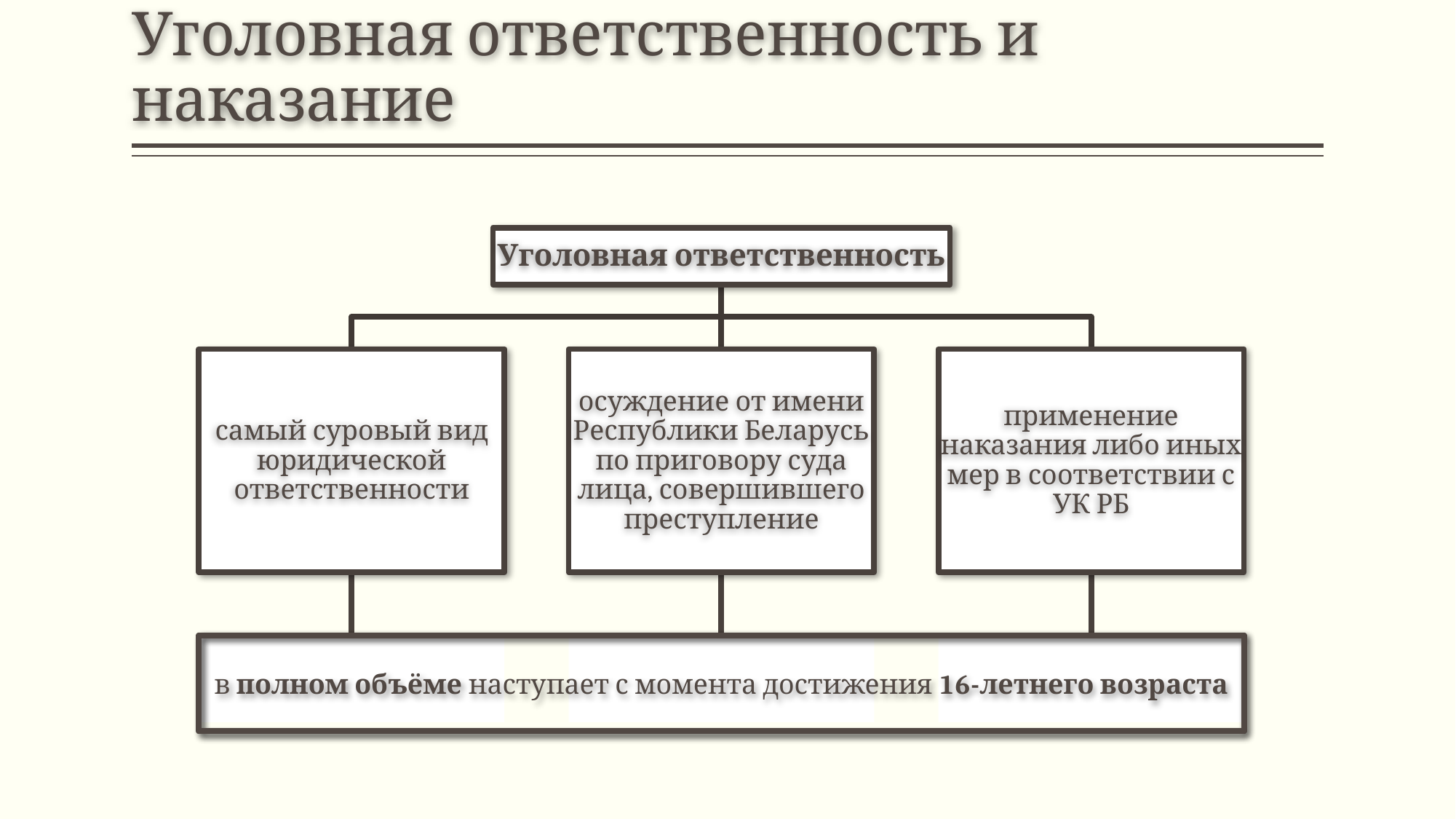

# Уголовная ответственность и наказание

Уголовная ответственность

самый суровый вид юридической ответственности

осуждение от имени Республики Беларусь по приговору суда лица, совершившего преступление

применение наказания либо иных мер в соответствии с УК РБ

в полном объёме наступает с момента достижения 16-летнего возраста